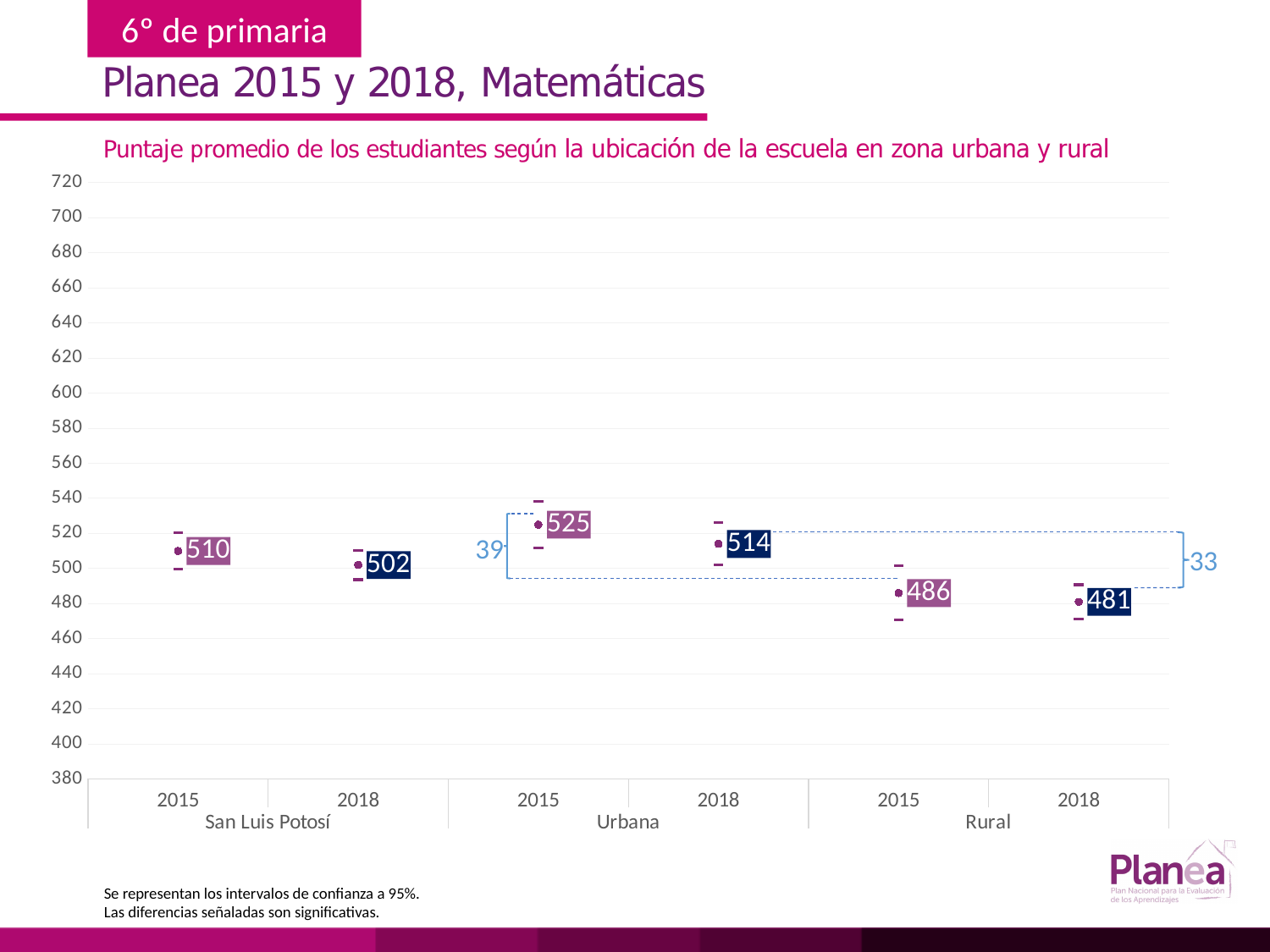

Planea 2015 y 2018, Matemáticas

Puntaje promedio de los estudiantes según la ubicación de la escuela en zona urbana y rural

### Chart

| Category |  |  |  |
|---|---|---|---|
| 2015 | 499.652 | 520.348 | 510.0 |
| 2018 | 493.642 | 510.358 | 502.0 |
| 2015 | 511.866 | 538.134 | 525.0 |
| 2018 | 501.861 | 526.139 | 514.0 |
| 2015 | 470.478 | 501.522 | 486.0 |
| 2018 | 471.249 | 490.751 | 481.0 |
39

33
Se representan los intervalos de confianza a 95%.
Las diferencias señaladas son significativas.